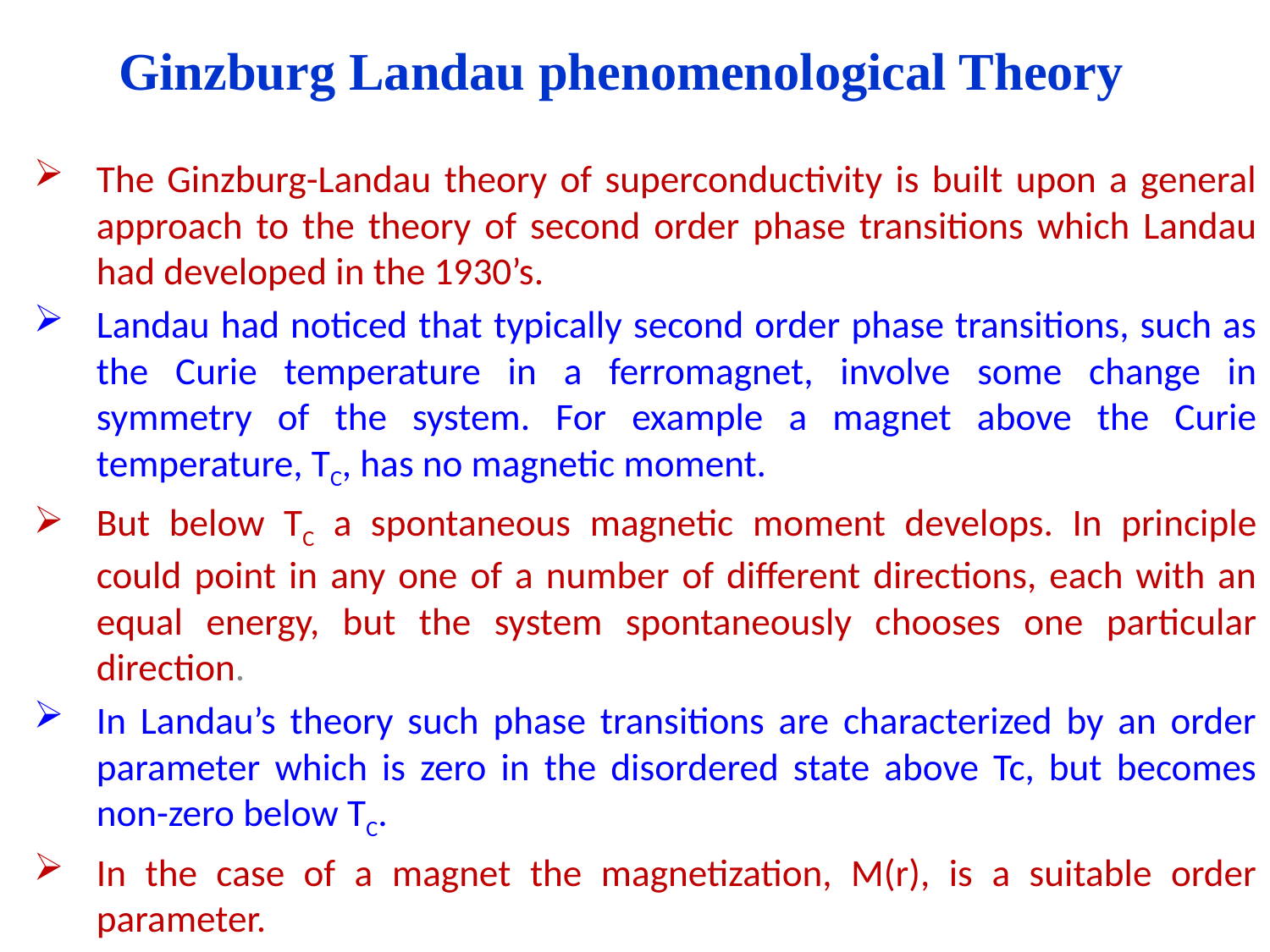

# Ginzburg Landau phenomenological Theory
The Ginzburg-Landau theory of superconductivity is built upon a general approach to the theory of second order phase transitions which Landau had developed in the 1930’s.
Landau had noticed that typically second order phase transitions, such as the Curie temperature in a ferromagnet, involve some change in symmetry of the system. For example a magnet above the Curie temperature, TC, has no magnetic moment.
But below TC a spontaneous magnetic moment develops. In principle could point in any one of a number of different directions, each with an equal energy, but the system spontaneously chooses one particular direction.
In Landau’s theory such phase transitions are characterized by an order parameter which is zero in the disordered state above Tc, but becomes non-zero below TC.
In the case of a magnet the magnetization, M(r), is a suitable order parameter.